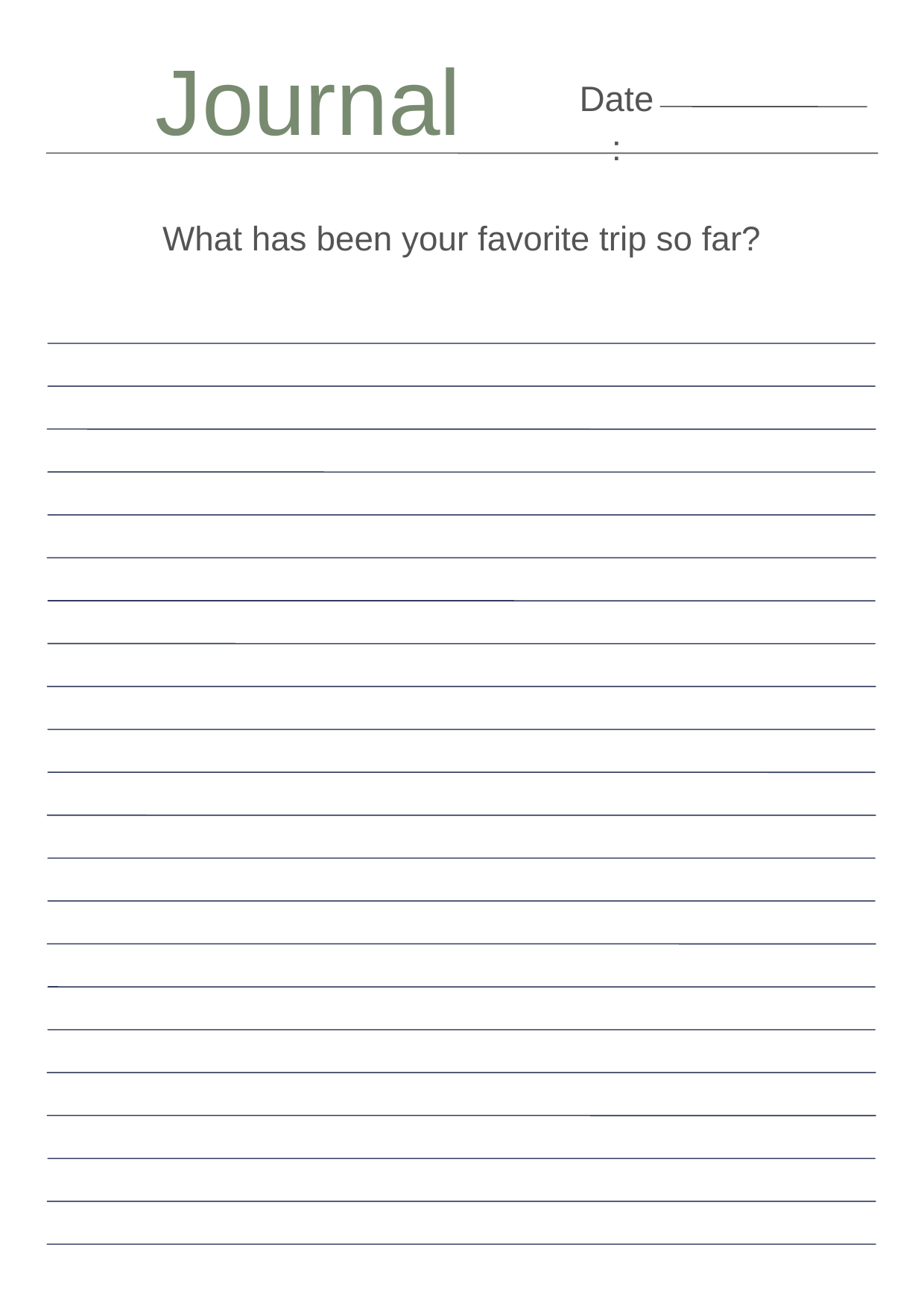

Journal
Date:

What has been your favorite trip so far?